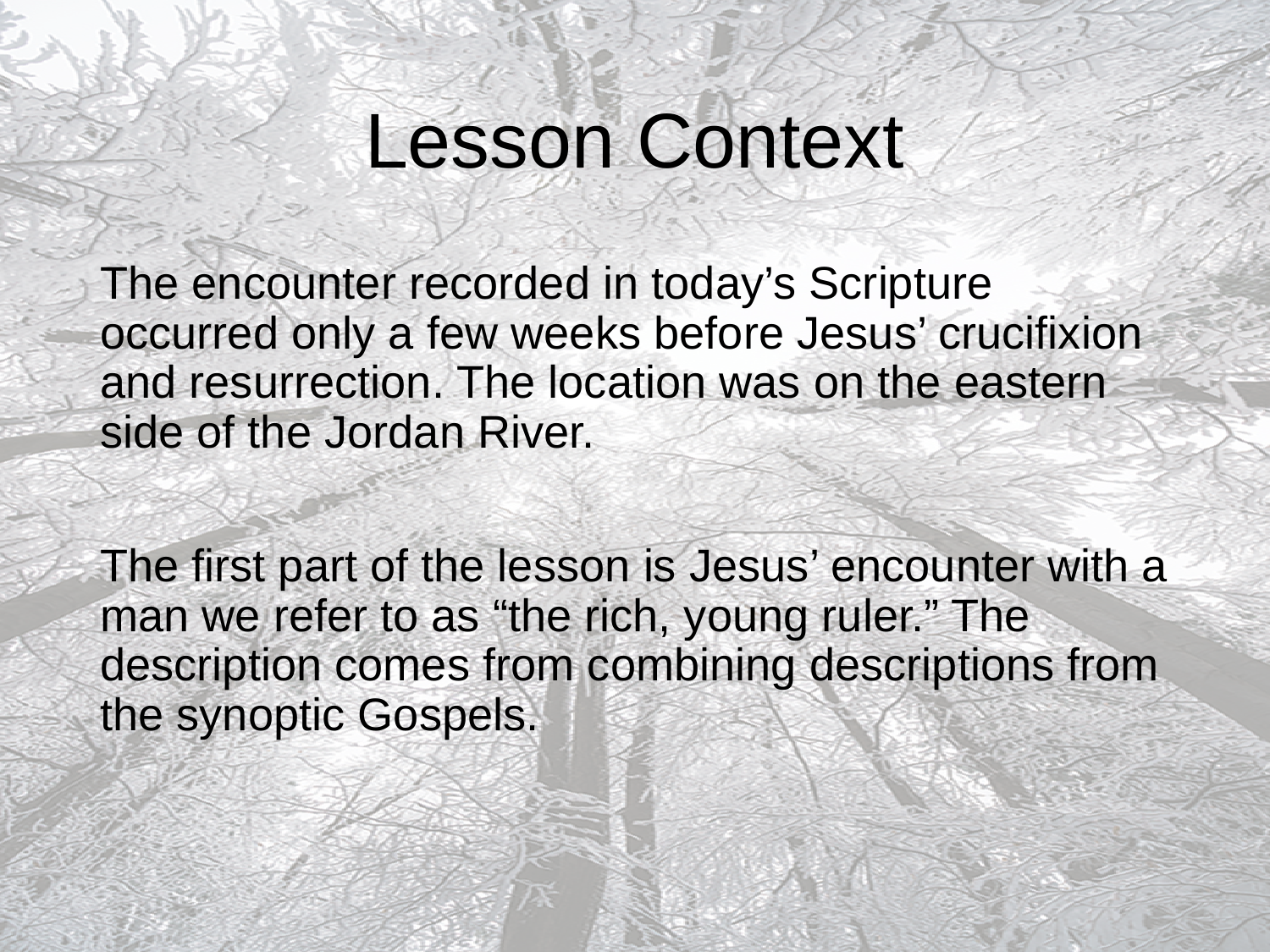

# Lesson Context
The encounter recorded in today’s Scripture occurred only a few weeks before Jesus’ crucifixion and resurrection. The location was on the eastern side of the Jordan River.

The first part of the lesson is Jesus’ encounter with a man we refer to as “the rich, young ruler.” The description comes from combining descriptions from the synoptic Gospels.